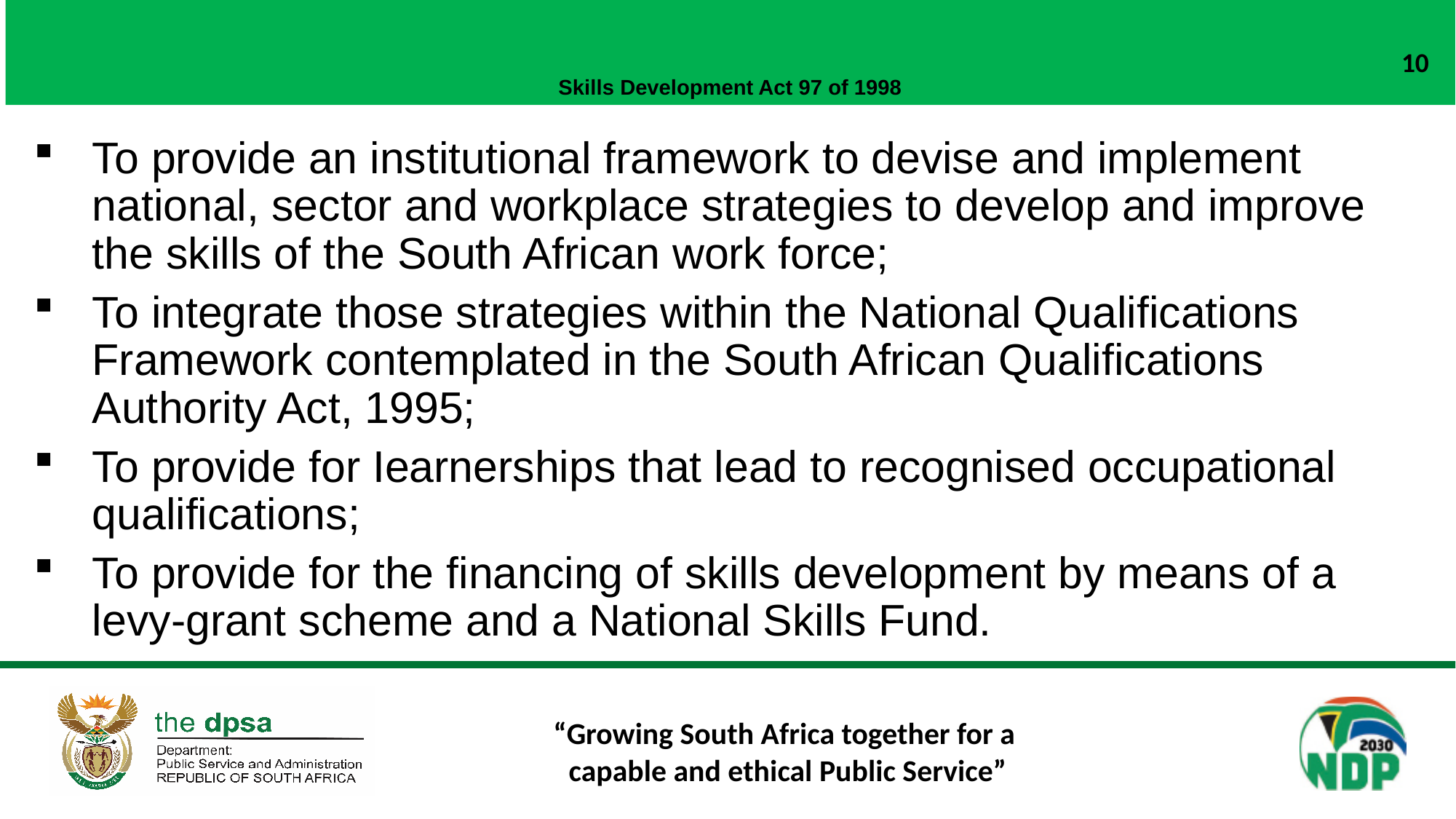

# Skills Development Act 97 of 1998
10
To provide an institutional framework to devise and implement national, sector and workplace strategies to develop and improve the skills of the South African work force;
To integrate those strategies within the National Qualifications Framework contemplated in the South African Qualifications Authority Act, 1995;
To provide for Iearnerships that lead to recognised occupational qualifications;
To provide for the financing of skills development by means of a levy-grant scheme and a National Skills Fund.